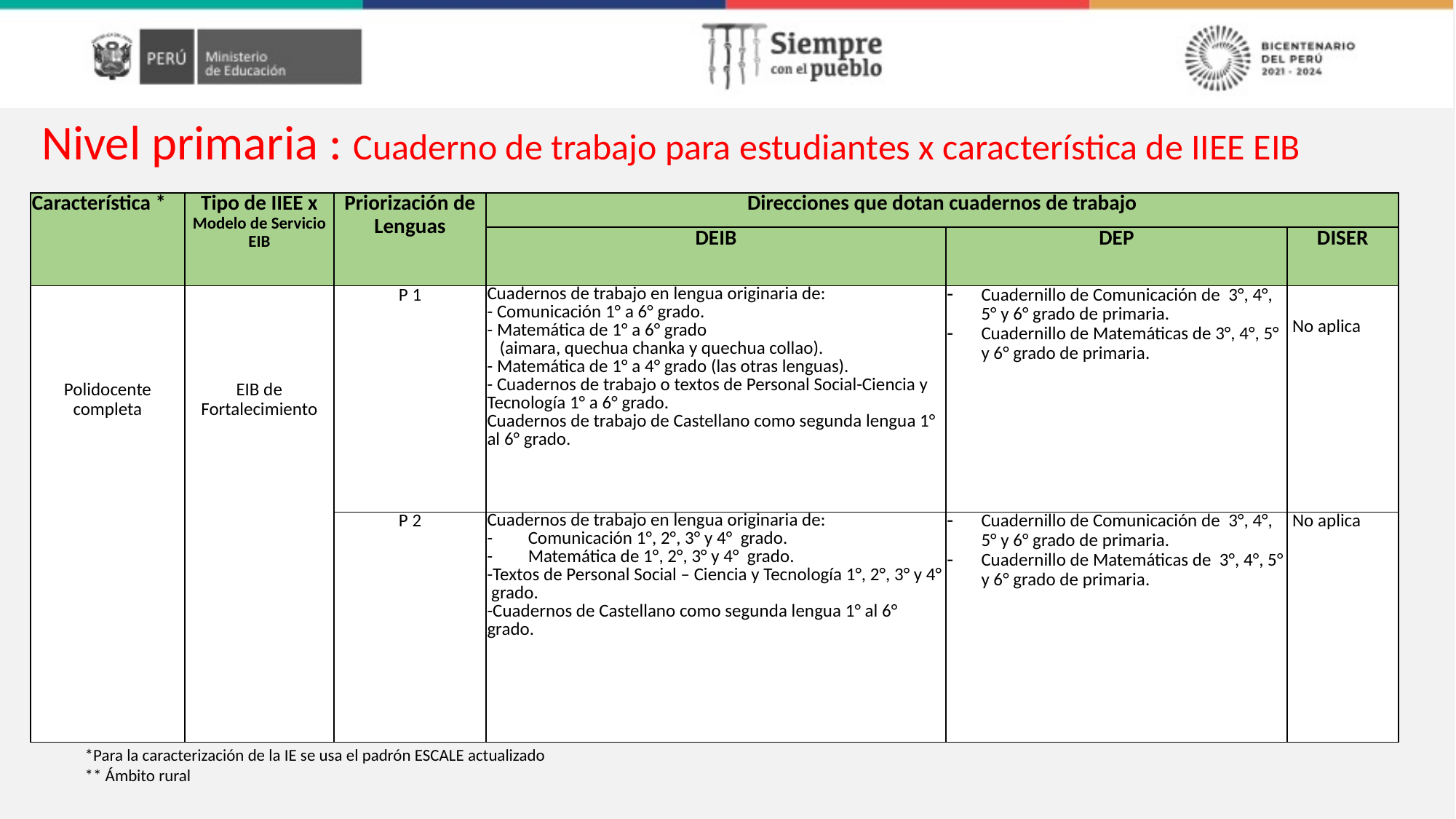

Nivel primaria : Cuaderno de trabajo para estudiantes x característica de IIEE EIB
| Característica \* | Tipo de IIEE x Modelo de Servicio EIB | Priorización de Lenguas | Direcciones que dotan cuadernos de trabajo |  |  |
| --- | --- | --- | --- | --- | --- |
|  |  |  | DEIB | DEP | DISER |
| Polidocente completa | EIB de Fortalecimiento | P 1 | Cuadernos de trabajo en lengua originaria de: - Comunicación 1° a 6° grado. - Matemática de 1° a 6° grado (aimara, quechua chanka y quechua collao). - Matemática de 1° a 4° grado (las otras lenguas). - Cuadernos de trabajo o textos de Personal Social-Ciencia y Tecnología 1° a 6° grado. Cuadernos de trabajo de Castellano como segunda lengua 1° al 6° grado. | Cuadernillo de Comunicación de 3°, 4°, 5° y 6° grado de primaria. Cuadernillo de Matemáticas de 3°, 4°, 5° y 6° grado de primaria. | No aplica |
|  |  | P 2 | Cuadernos de trabajo en lengua originaria de: Comunicación 1°, 2°, 3° y 4° grado. Matemática de 1°, 2°, 3° y 4° grado. -Textos de Personal Social – Ciencia y Tecnología 1°, 2°, 3° y 4° grado. -Cuadernos de Castellano como segunda lengua 1° al 6° grado. | Cuadernillo de Comunicación de 3°, 4°, 5° y 6° grado de primaria. Cuadernillo de Matemáticas de 3°, 4°, 5° y 6° grado de primaria. | No aplica |
*Para la caracterización de la IE se usa el padrón ESCALE actualizado
** Ámbito rural